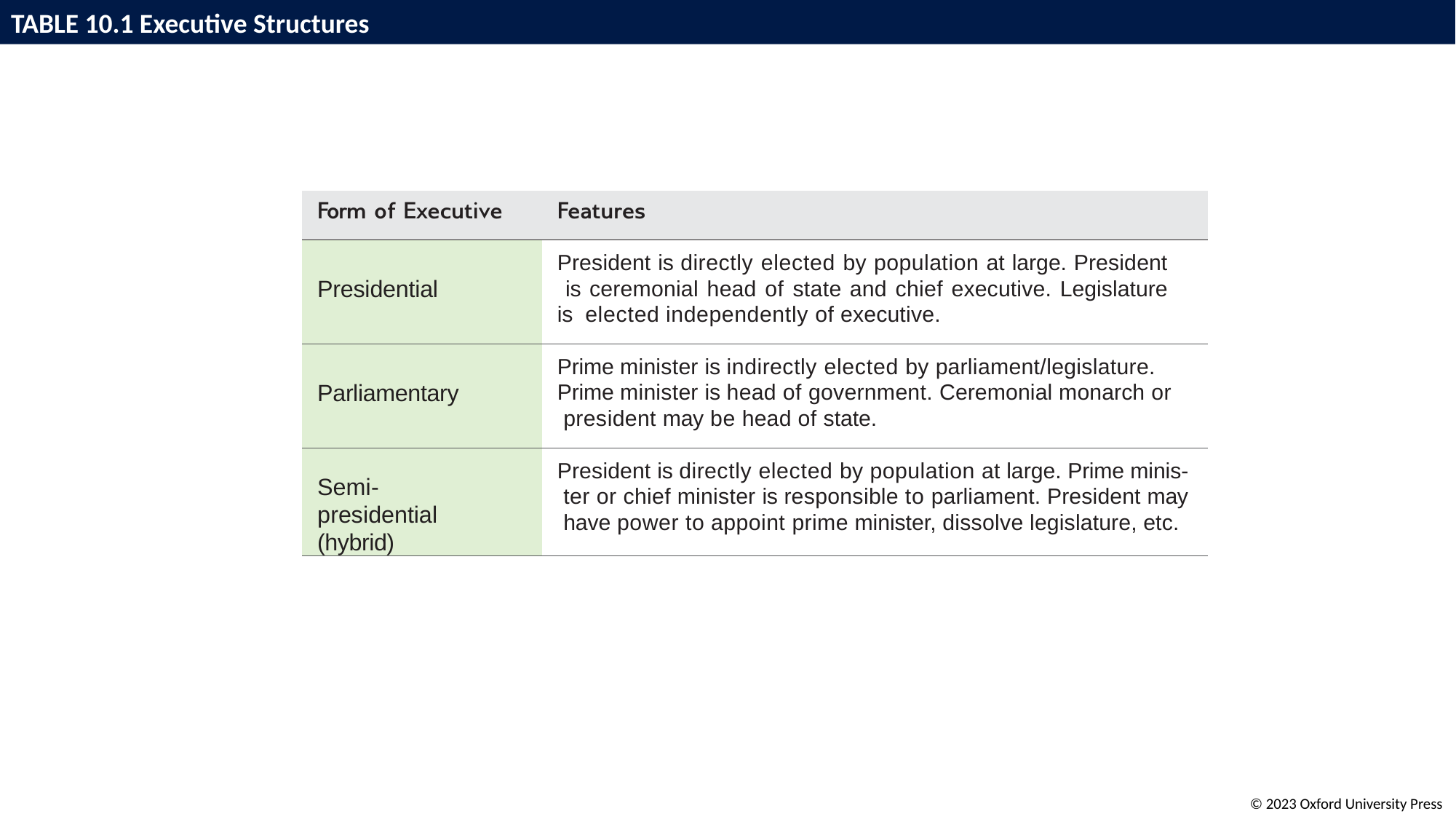

# TABLE 10.1 Executive Structures
| Form of Executive | Features |
| --- | --- |
| Presidential | President is directly elected by population at large. President is ceremonial head of state and chief executive. Legislature is elected independently of executive. |
| Parliamentary | Prime minister is indirectly elected by parliament/legislature. Prime minister is head of government. Ceremonial monarch or president may be head of state. |
| Semi-presidential (hybrid) | President is directly elected by population at large. Prime minis- ter or chief minister is responsible to parliament. President may have power to appoint prime minister, dissolve legislature, etc. |